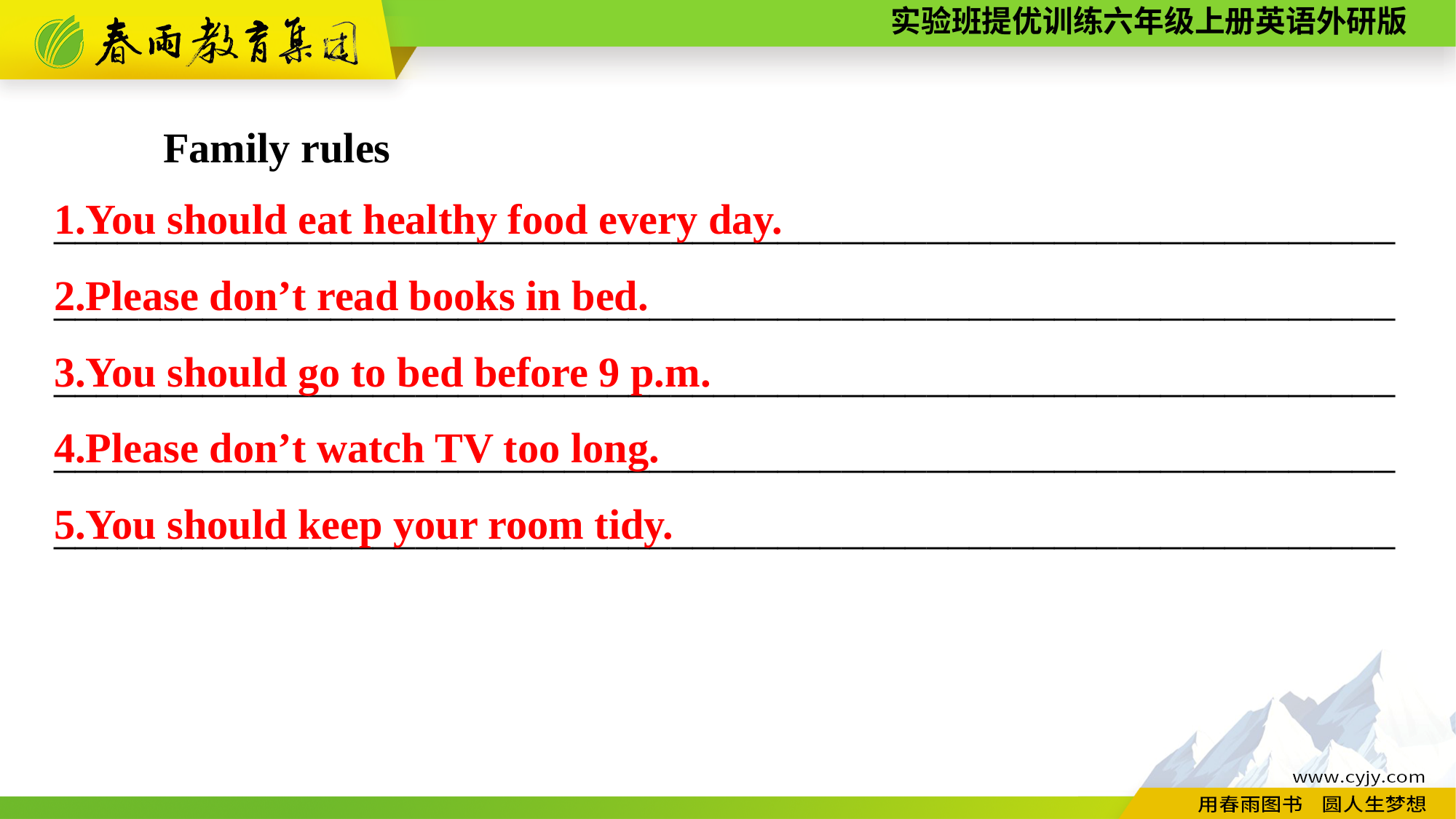

Family rules
___________________________________________________________________________________________________________________________________________________________________________________________________________________________________________________________________________________________________________________________
1.You should eat healthy food every day.
2.Please don’t read books in bed.
3.You should go to bed before 9 p.m.
4.Please don’t watch TV too long.
5.You should keep your room tidy.